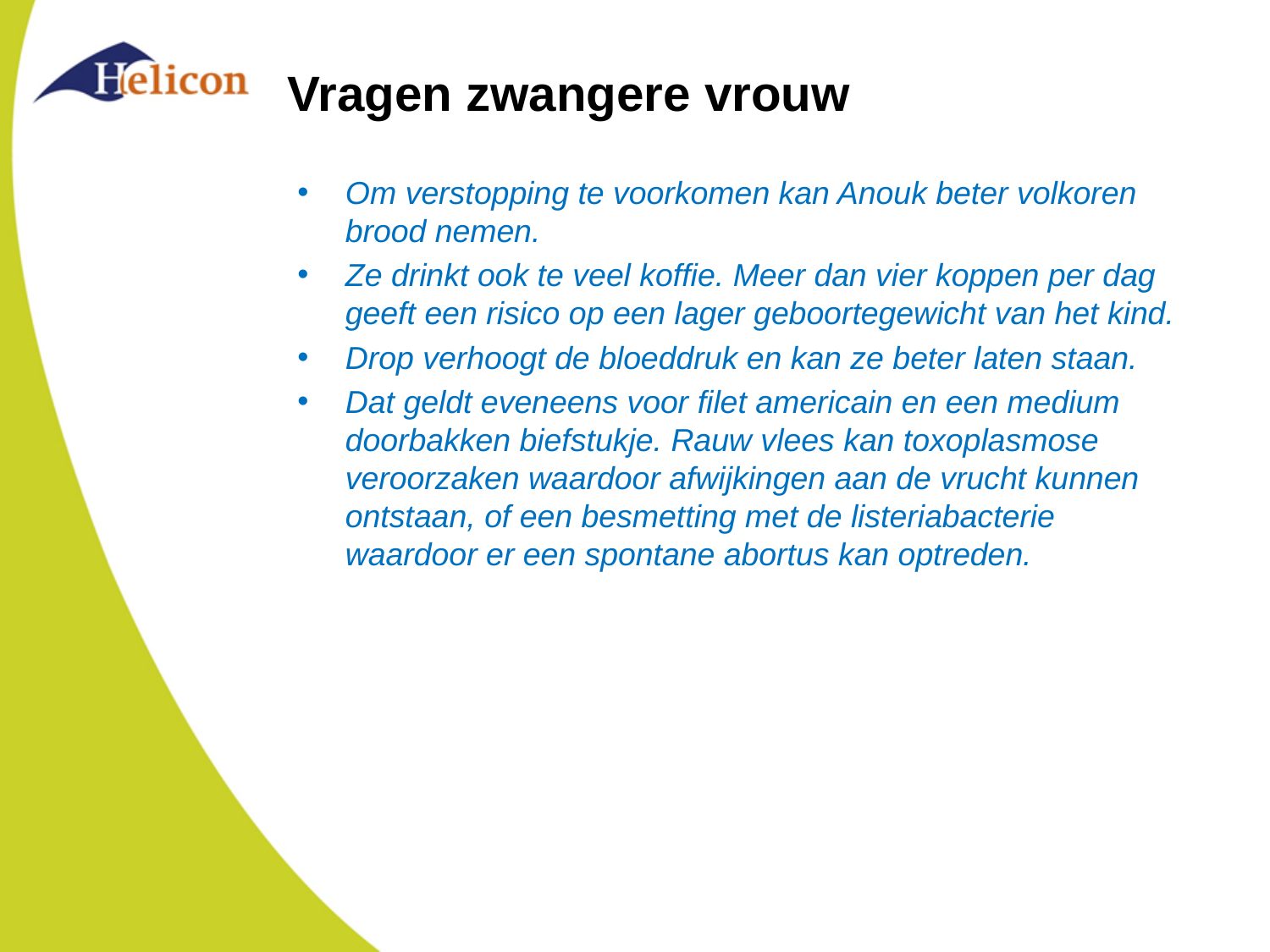

# Vragen zwangere vrouw
Om verstopping te voorkomen kan Anouk beter volkoren brood nemen.
Ze drinkt ook te veel koffie. Meer dan vier koppen per dag geeft een risico op een lager geboortegewicht van het kind.
Drop verhoogt de bloeddruk en kan ze beter laten staan.
Dat geldt eveneens voor filet americain en een medium doorbakken biefstukje. Rauw vlees kan toxoplasmose veroorzaken waardoor afwijkingen aan de vrucht kunnen ontstaan, of een besmetting met de listeriabacterie waardoor er een spontane abortus kan optreden.